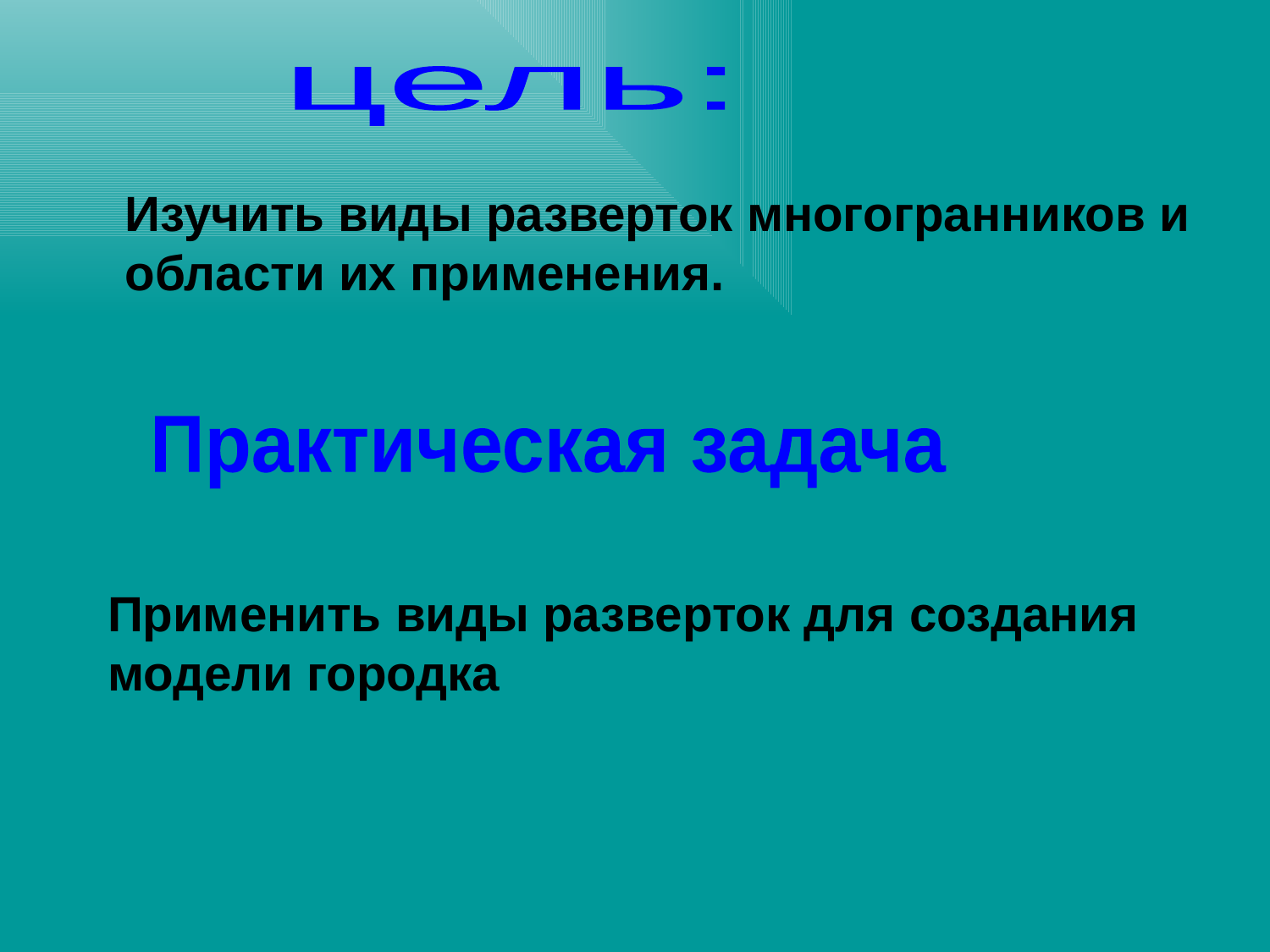

цель:
	Изучить виды разверток многогранников и области их применения.

Практическая задача
Применить виды разверток для создания модели городка